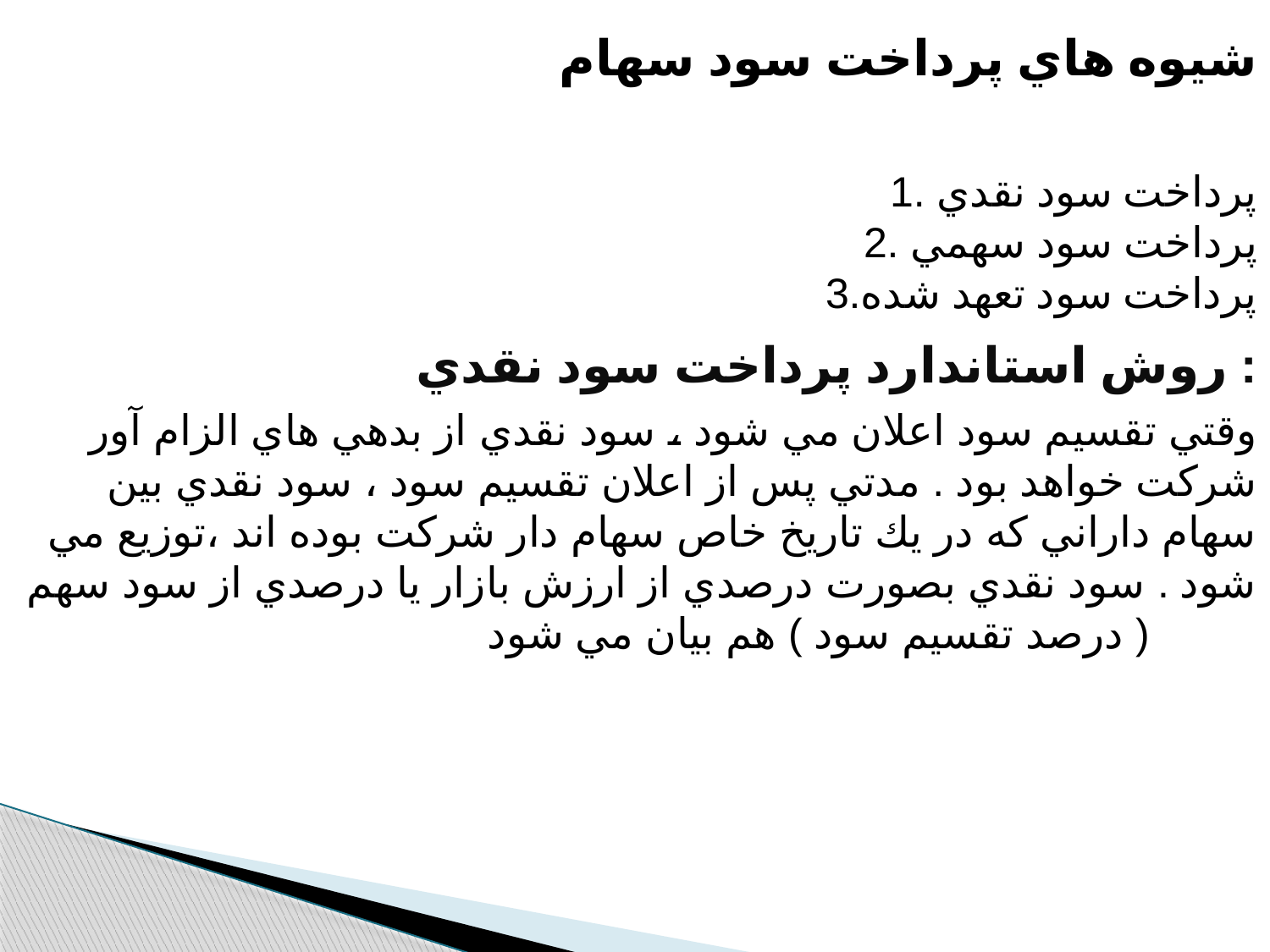

شيوه هاي پرداخت سود سهام
1. پرداخت سود نقدي
2. پرداخت سود سهمي
3.پرداخت سود تعهد شده
روش استاندارد پرداخت سود نقدي :

وقتي تقسيم سود اعلان مي شود ، سود نقدي از بدهي هاي الزام آور شركت خواهد بود . مدتي پس از اعلان تقسيم سود ، سود نقدي بين سهام داراني كه در يك تاريخ خاص سهام دار شركت بوده اند ،توزيع مي شود . سود نقدي بصورت درصدي از ارزش بازار يا درصدي از سود سهم ( درصد تقسيم سود ) هم بيان مي شود